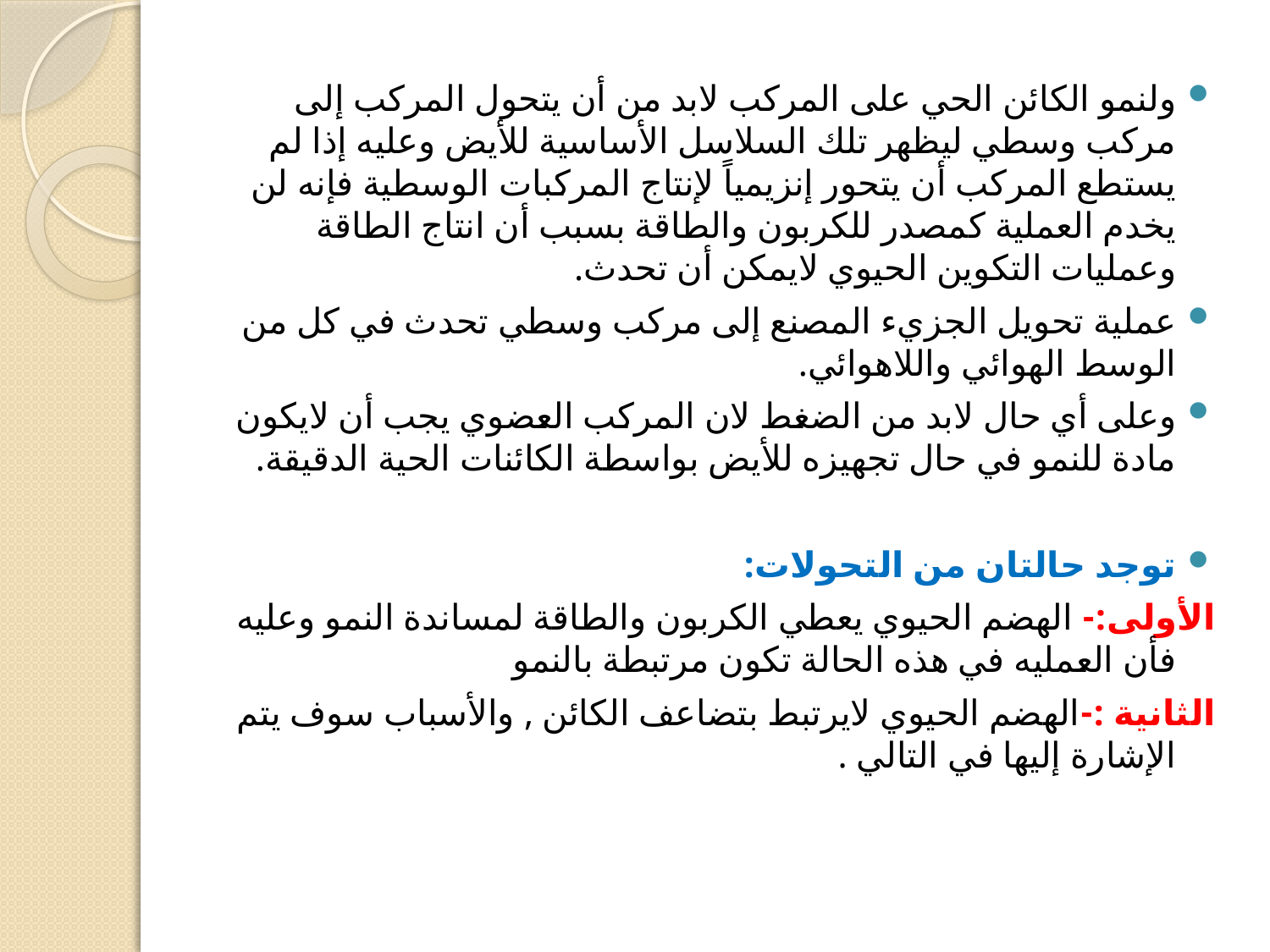

ولنمو الكائن الحي على المركب لابد من أن يتحول المركب إلى مركب وسطي ليظهر تلك السلاسل الأساسية للأيض وعليه إذا لم يستطع المركب أن يتحور إنزيمياً لإنتاج المركبات الوسطية فإنه لن يخدم العملية كمصدر للكربون والطاقة بسبب أن انتاج الطاقة وعمليات التكوين الحيوي لايمكن أن تحدث.
عملية تحويل الجزيء المصنع إلى مركب وسطي تحدث في كل من الوسط الهوائي واللاهوائي.
وعلى أي حال لابد من الضغط لان المركب العضوي يجب أن لايكون مادة للنمو في حال تجهيزه للأيض بواسطة الكائنات الحية الدقيقة.

توجد حالتان من التحولات:
الأولى:- الهضم الحيوي يعطي الكربون والطاقة لمساندة النمو وعليه فأن العمليه في هذه الحالة تكون مرتبطة بالنمو
الثانية :-الهضم الحيوي لايرتبط بتضاعف الكائن , والأسباب سوف يتم الإشارة إليها في التالي .